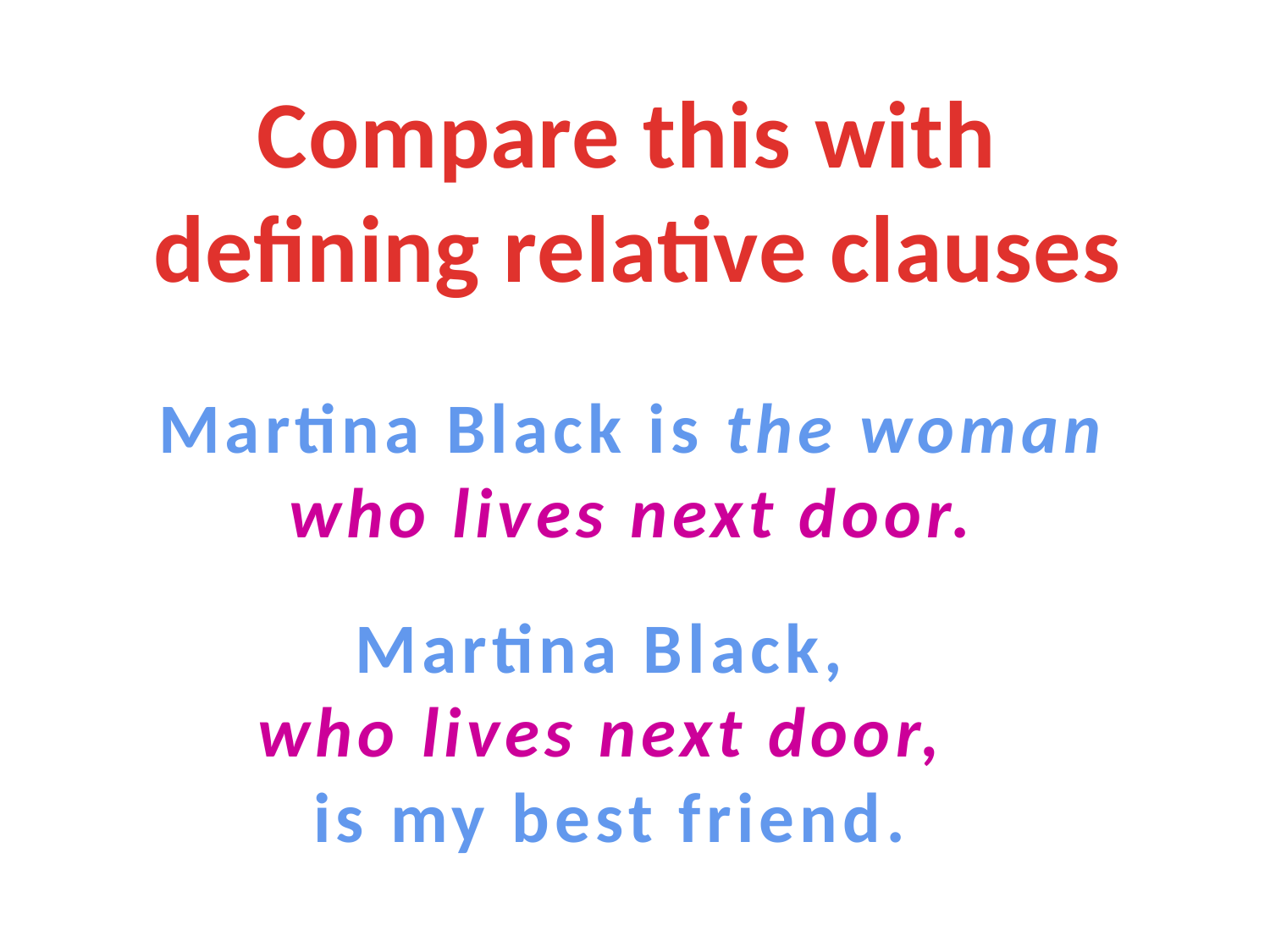

Compare this with
defining relative clauses
Martina Black is the woman
who lives next door.
Martina Black,
who lives next door,
is my best friend.